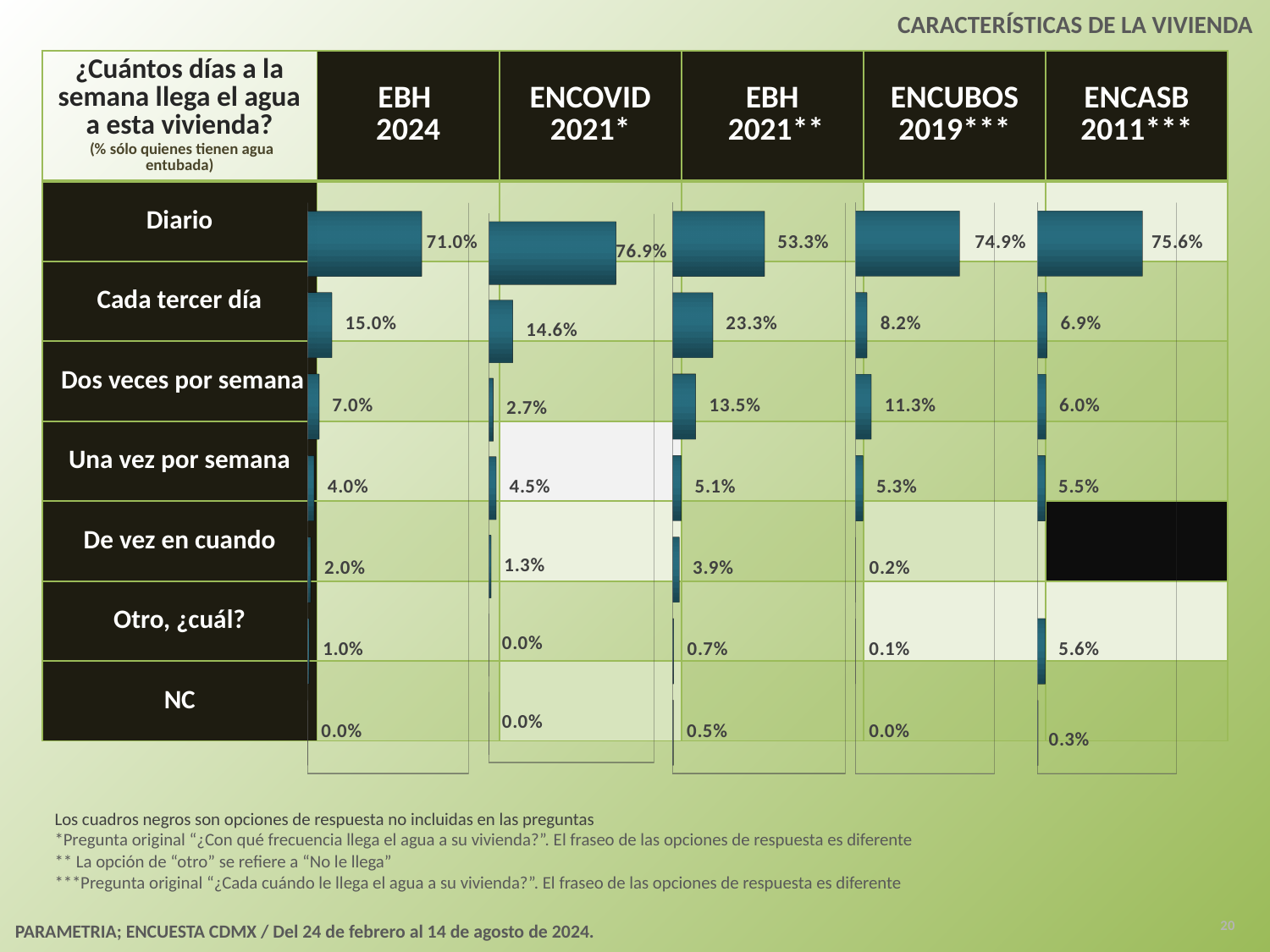

CARACTERÍSTICAS DE LA VIVIENDA
| ¿Cuántos días a la semana llega el agua a esta vivienda? (% sólo quienes tienen agua entubada) | EBH 2024 | ENCOVID 2021\* | EBH 2021\*\* | ENCUBOS 2019\*\*\* | ENCASB 2011\*\*\* |
| --- | --- | --- | --- | --- | --- |
| Diario |  |  |  |  |  |
| Cada tercer día |  |  |  |  |  |
| Dos veces por semana |  |  |  |  |  |
| Una vez por semana |  |  |  |  |  |
| De vez en cuando |  |  |  |  |  |
| Otro, ¿cuál? |  |  |  |  |  |
| NC |  |  |  |  |  |

[unsupported chart]

[unsupported chart]

[unsupported chart]

[unsupported chart]

[unsupported chart]

Los cuadros negros son opciones de respuesta no incluidas en las preguntas
*Pregunta original “¿Con qué frecuencia llega el agua a su vivienda?”. El fraseo de las opciones de respuesta es diferente
** La opción de “otro” se refiere a “No le llega”
***Pregunta original “¿Cada cuándo le llega el agua a su vivienda?”. El fraseo de las opciones de respuesta es diferente
20
PARAMETRIA; ENCUESTA CDMX / Del 24 de febrero al 14 de agosto de 2024.